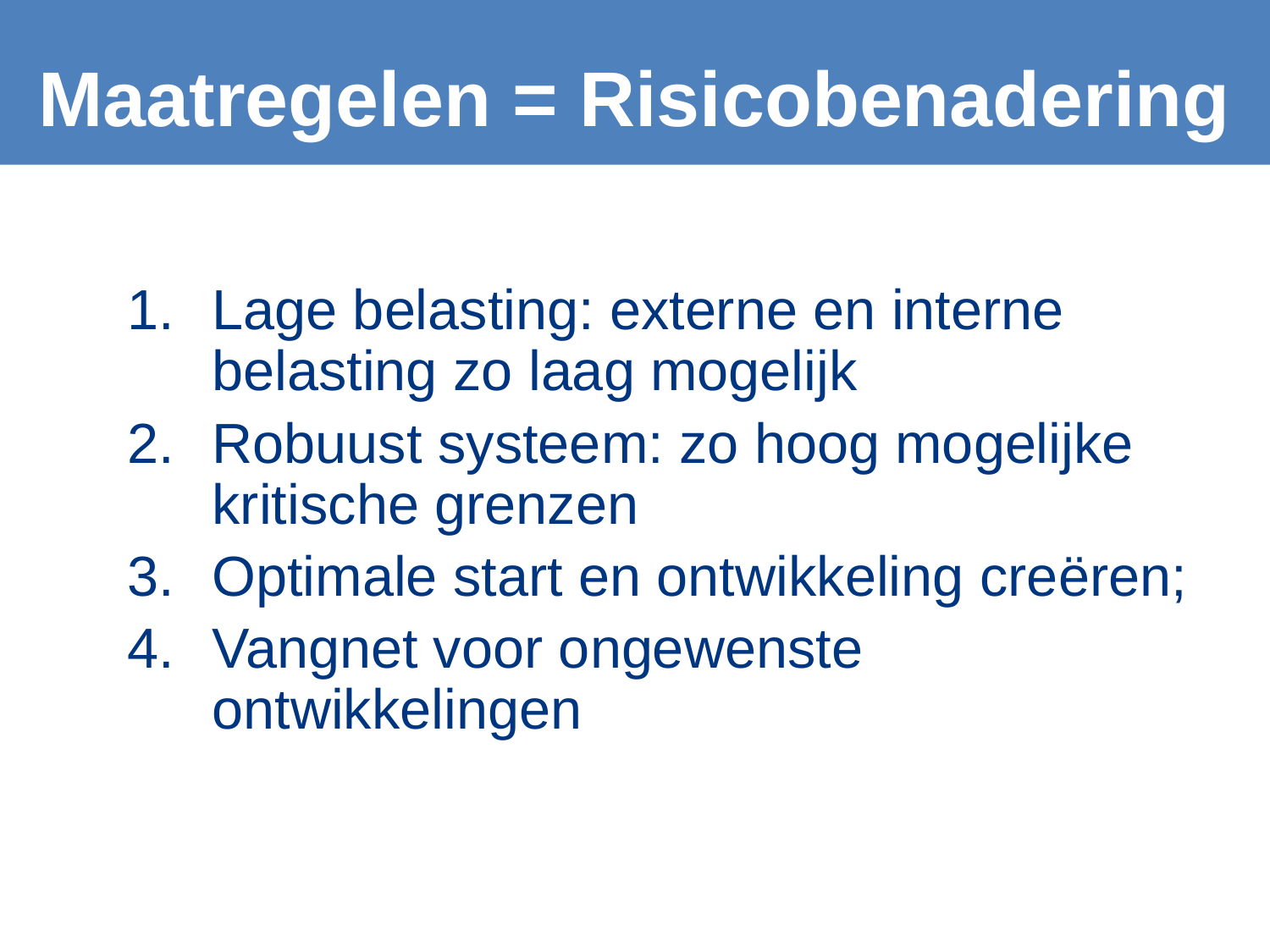

# Maatregelen = Risicobenadering
Lage belasting: externe en interne belasting zo laag mogelijk
Robuust systeem: zo hoog mogelijke kritische grenzen
Optimale start en ontwikkeling creëren;
Vangnet voor ongewenste ontwikkelingen